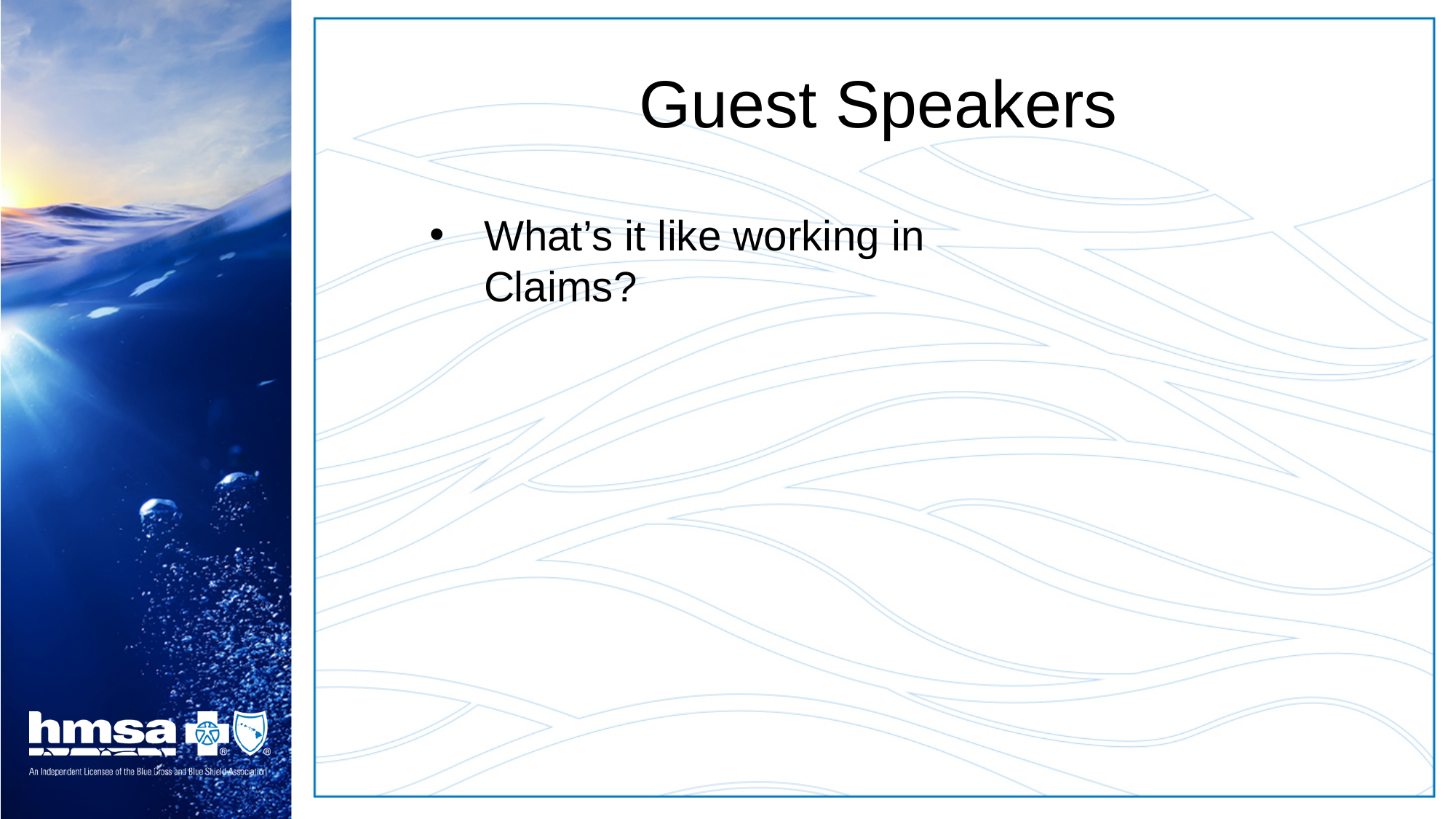

# Guest Speakers
What’s it like working in Claims?